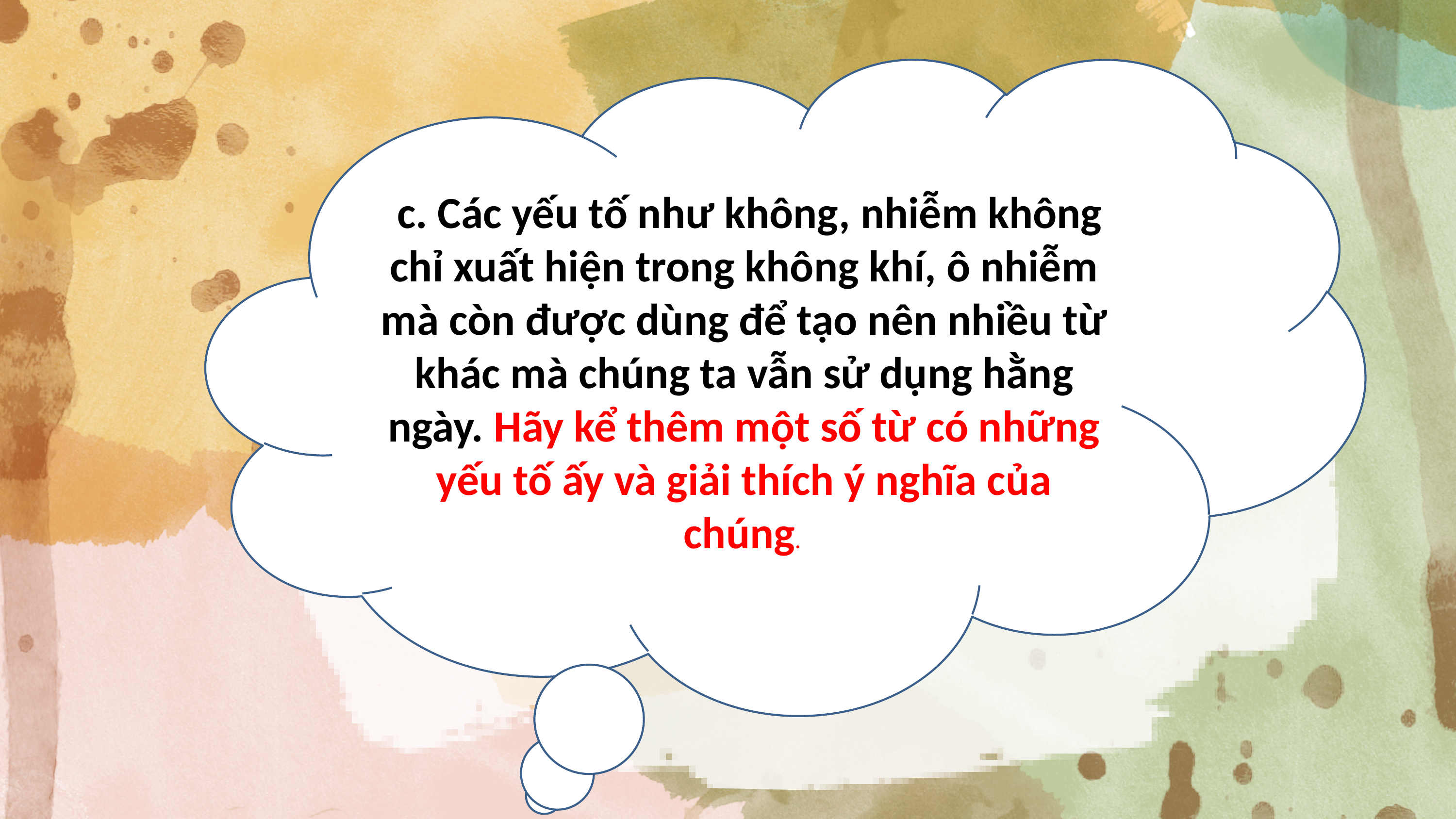

c. Các yếu tố như không, nhiễm không chỉ xuất hiện trong không khí, ô nhiễm mà còn được dùng để tạo nên nhiều từ khác mà chúng ta vẫn sử dụng hằng ngày. Hãy kể thêm một số từ có những yếu tố ấy và giải thích ý nghĩa của chúng.